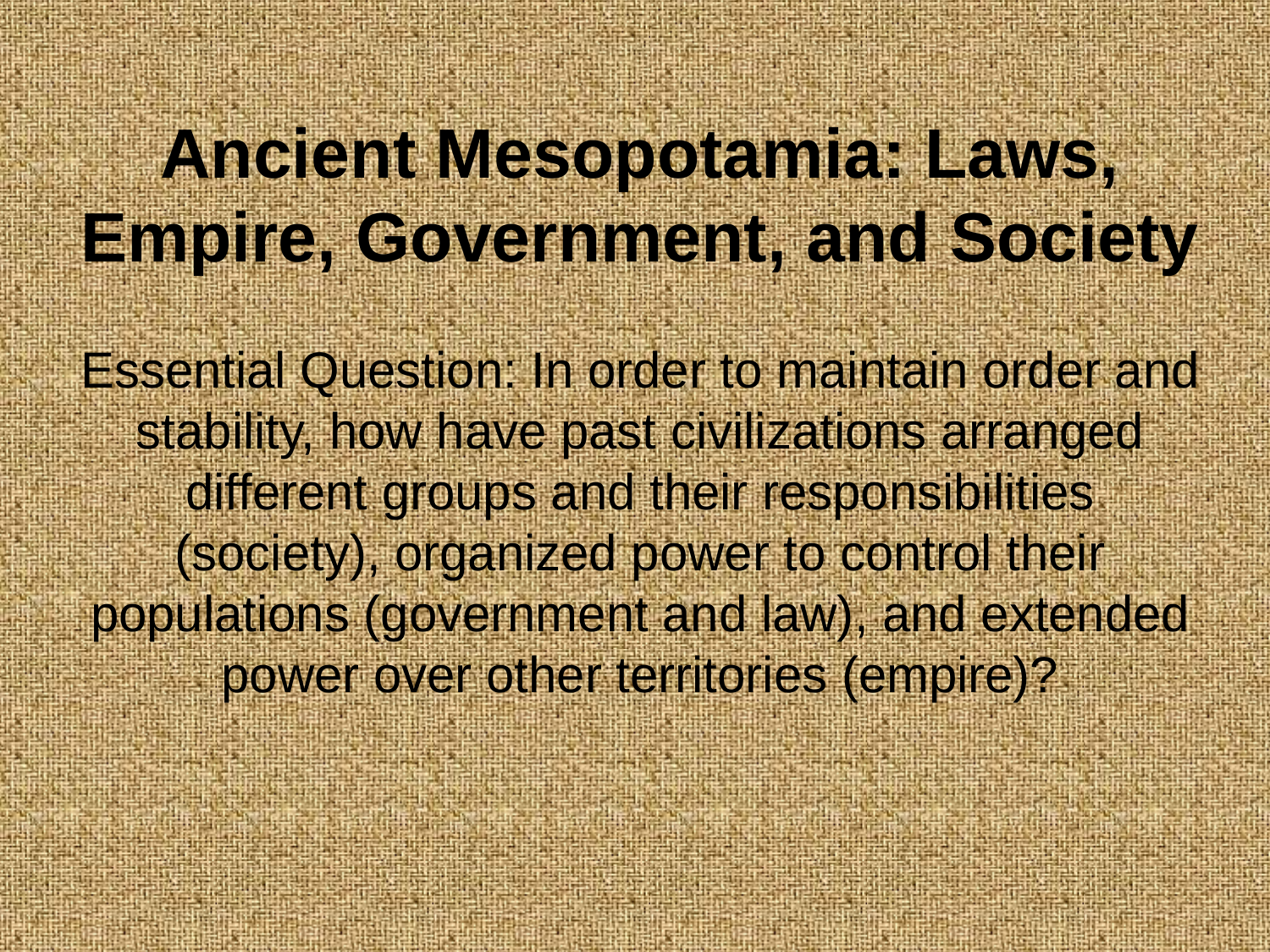

# Ancient Mesopotamia: Laws, Empire, Government, and Society Essential Question: In order to maintain order and stability, how have past civilizations arranged different groups and their responsibilities (society), organized power to control their populations (government and law), and extended power over other territories (empire)?